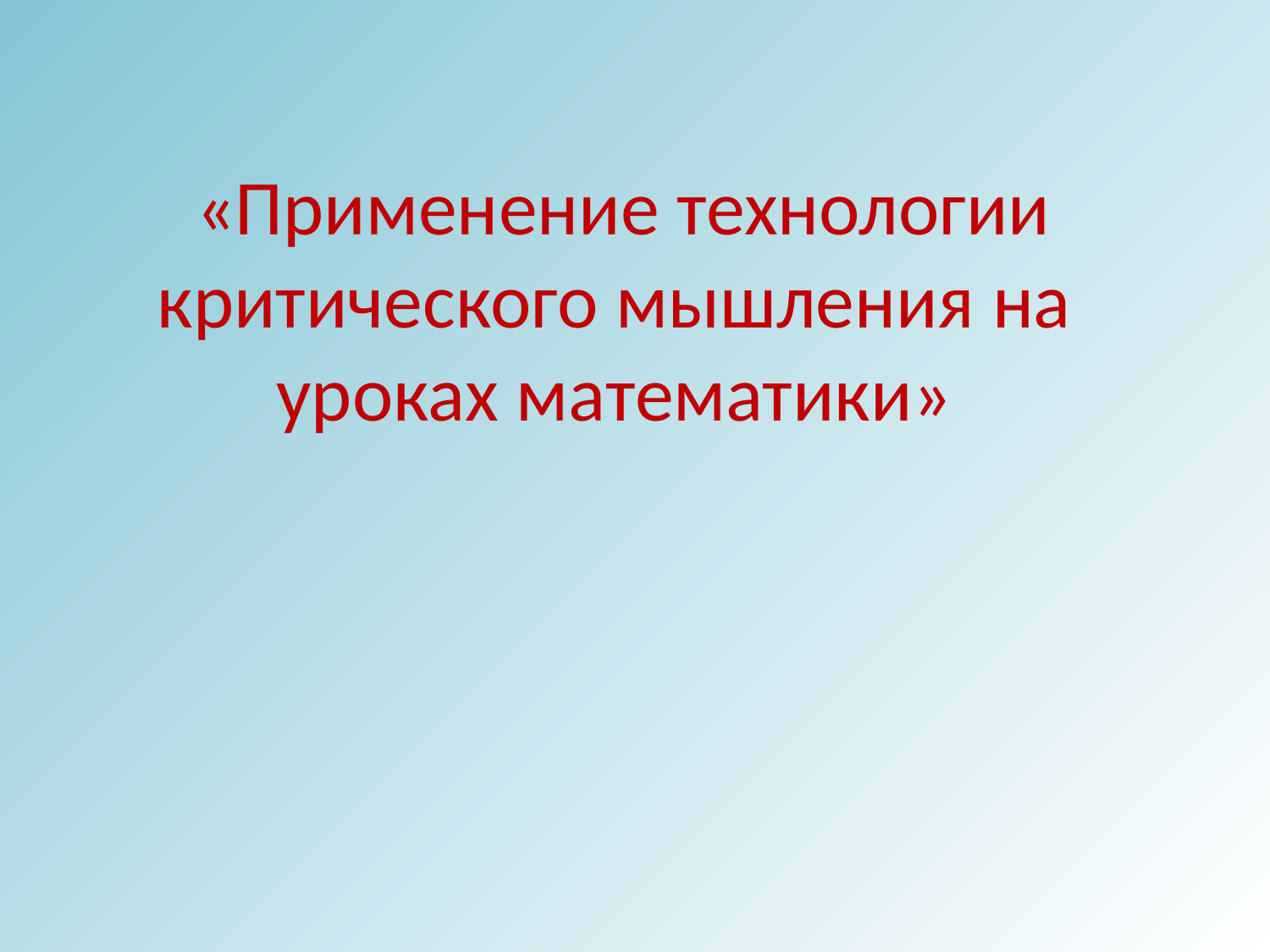

# «Применение технологии критического мышления на уроках математики»